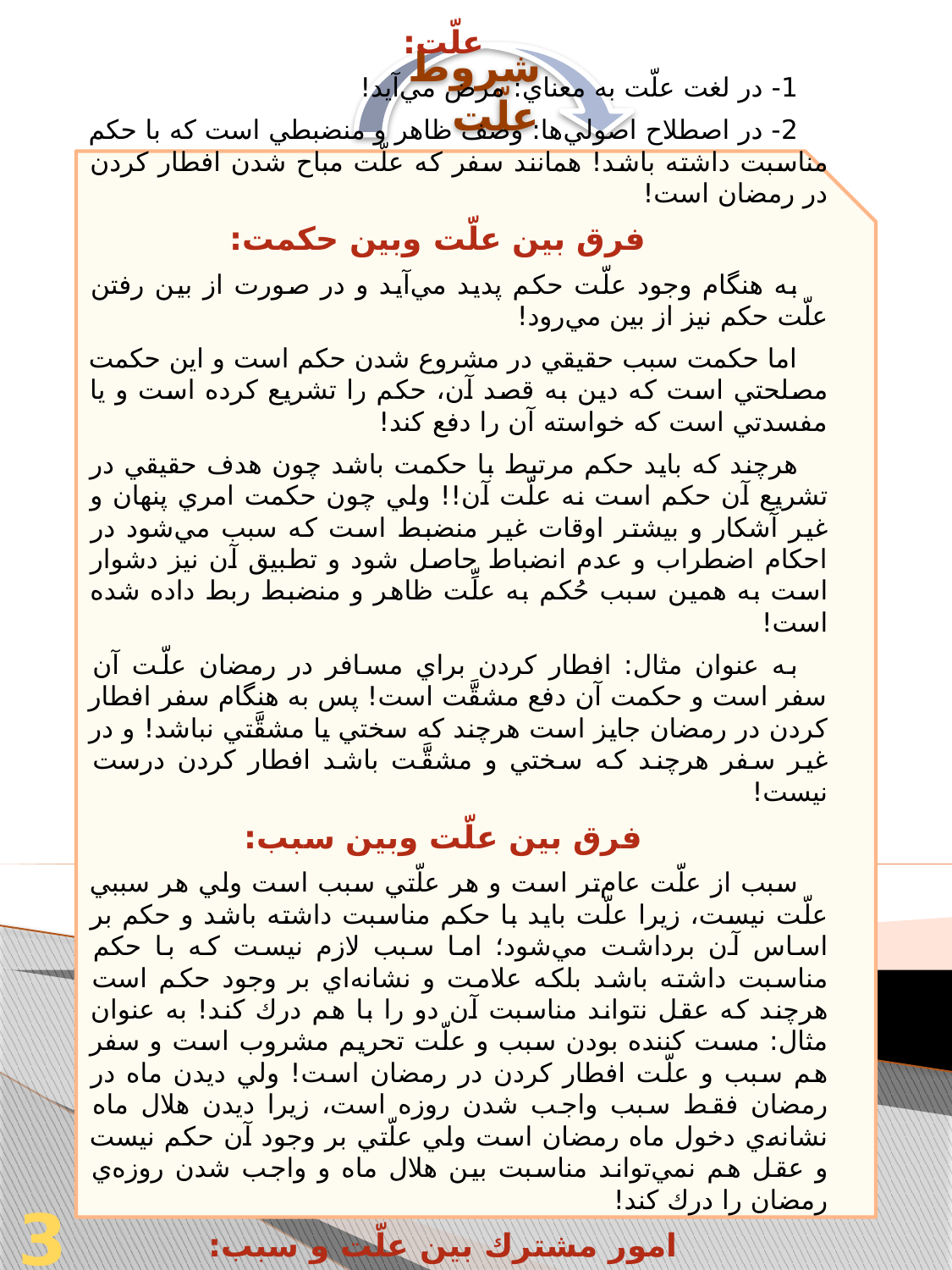

شروط علّت
علّت:
1- در لغت علّت به معناي: مرض مي‌آيد!
2- در اصطلاح اصولي‌ها: وصف ظاهر و منضبطي است كه با حكم مناسبت داشته باشد! همانند سفر كه علّت مباح شدن افطار كردن در رمضان است!
 فرق بين علّت وبين حكمت:
به هنگام وجود علّت حكم پديد مي‌آيد و در صورت از بين رفتن علّت حكم نيز از بين مي‌رود!
اما حكمت سبب حقيقي در مشروع شدن حكم است و اين حكمت مصلحتي است كه دين به قصد آن، حكم را تشريع كرده است و يا مفسدتي است كه خواسته آن را دفع كند!
هرچند كه بايد حكم مرتبط با حكمت باشد چون هدف حقيقي در تشريع آن حكم است نه علّت آن!! ولي چون حكمت امري پنهان و غير آشكار و بيشتر اوقات غير منضبط است كه سبب مي‌شود در احكام اضطراب و عدم انضباط حاصل شود و تطبيق آن نيز دشوار است به همين سبب حُكم به علِّت ظاهر و منضبط ربط داده شده است!
به عنوان مثال: افطار كردن براي مسافر در رمضان علّت آن سفر است و حكمت آن دفع مشقَّت است! پس به هنگام سفر افطار كردن در رمضان جايز است هرچند كه سختي يا مشقَّتي نباشد! و در غير سفر هرچند كه سختي و مشقَّت باشد افطار كردن درست نيست!
فرق بين علّت وبين سبب:
سبب از علّت عام‌تر است و هر علّتي سبب است ولي هر سببي علّت نيست، زيرا علّت بايد با حكم مناسبت داشته باشد و حكم بر اساس آن برداشت مي‌شود؛ اما سبب لازم نيست كه با حكم مناسبت داشته باشد بلكه علامت و نشانه‌اي بر وجود حكم است هرچند كه عقل نتواند مناسبت آن دو را با هم درك كند! به عنوان مثال: مست كننده بودن سبب و علّت تحريم مشروب است و سفر هم سبب و علّت افطار كردن در رمضان است! ولي ديدن ماه در رمضان فقط سبب واجب شدن روزه است، زيرا ديدن هلال ماه نشانه‌ي دخول ماه رمضان است ولي علّتي بر وجود آن حكم نيست و عقل هم نمي‌تواند مناسبت بين هلال ماه و واجب شدن روزه‌ي رمضان را درك كند!
امور مشترك بين علّت و سبب:
1- هر دو نشانه‌ي وجود حكم است 2- شرع در ربط اين دو با حكم، حكمتي دارد 3- هر دو در حكم تأثير دارند!

39